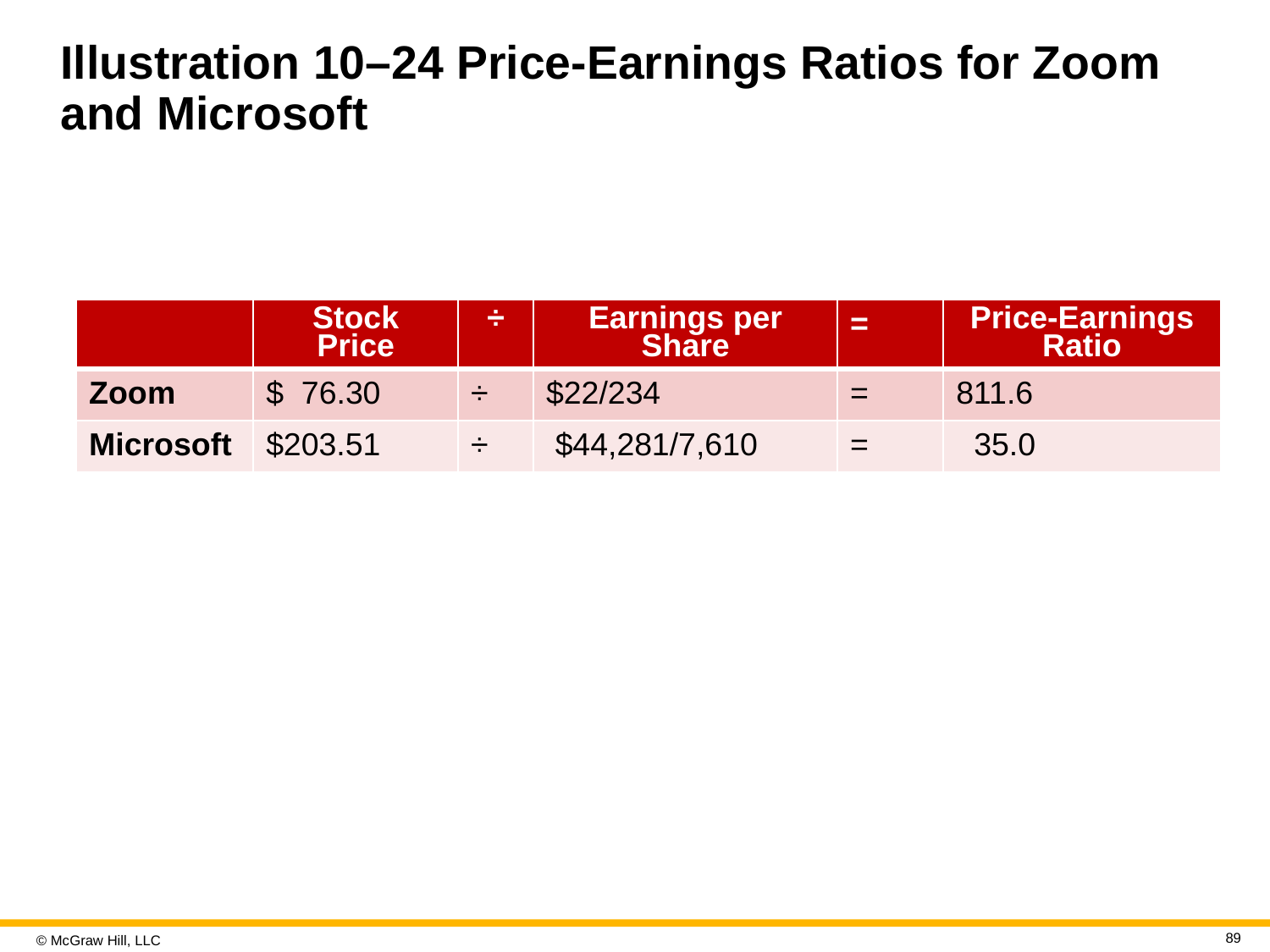

# Illustration 10–24 Price-Earnings Ratios for Zoom and Microsoft
|  | Stock Price | ÷ | Earnings per Share | = | Price-Earnings Ratio |
| --- | --- | --- | --- | --- | --- |
| Zoom | $ 76.30 | ÷ | $22/234 | = | 811.6 |
| Microsoft | $203.51 | ÷ | $44,281/7,610 | = | 35.0 |
89